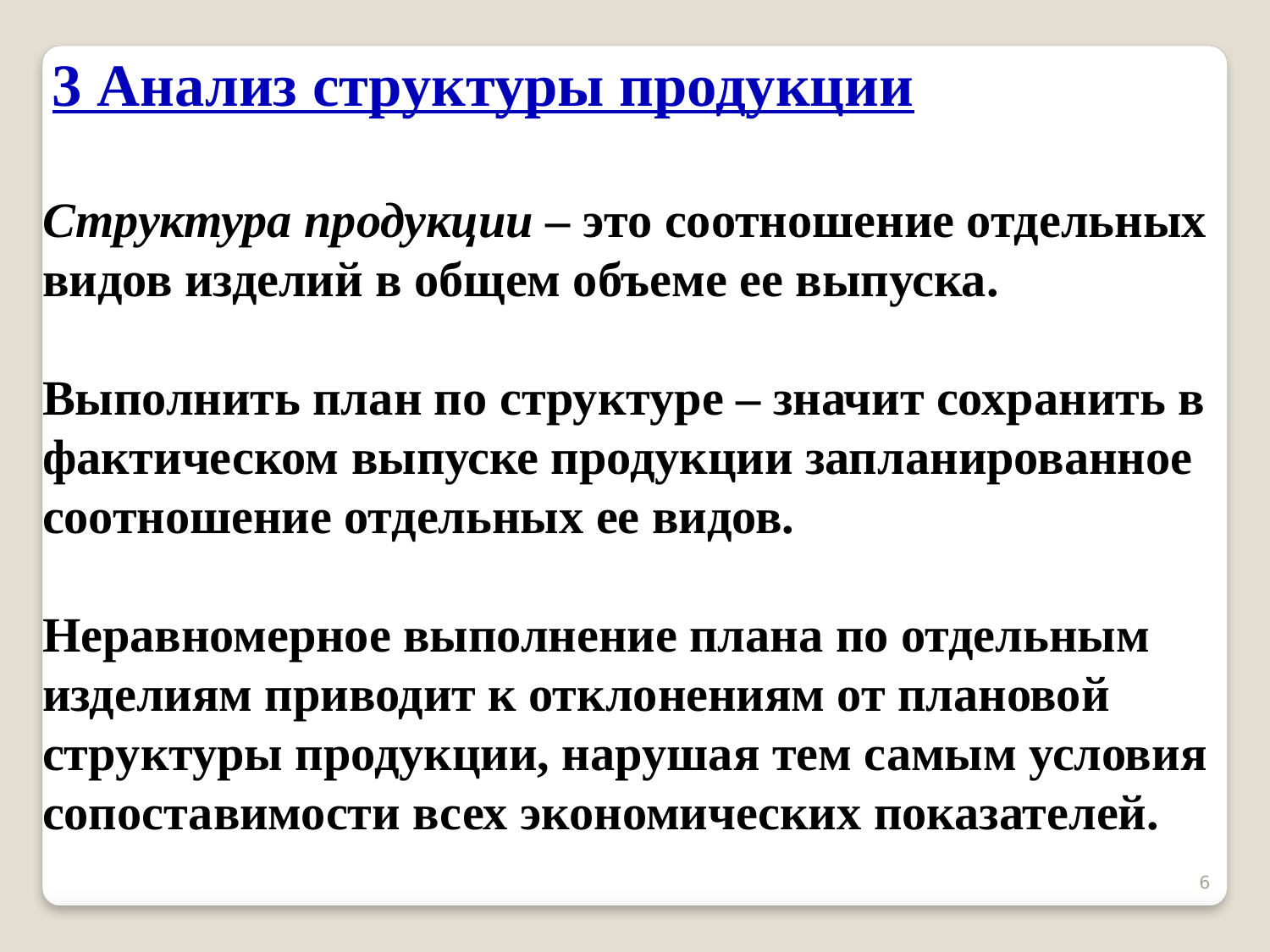

3 Анализ структуры продукции
Структура продукции – это соотношение отдельных видов изделий в общем объеме ее выпуска.

Выполнить план по структуре – значит сохранить в фактическом выпуске продукции запланированное соотношение отдельных ее видов.

Неравномерное выполнение плана по отдельным изделиям приводит к отклонениям от плановой структуры продукции, нарушая тем самым условия сопоставимости всех экономических показателей.

6